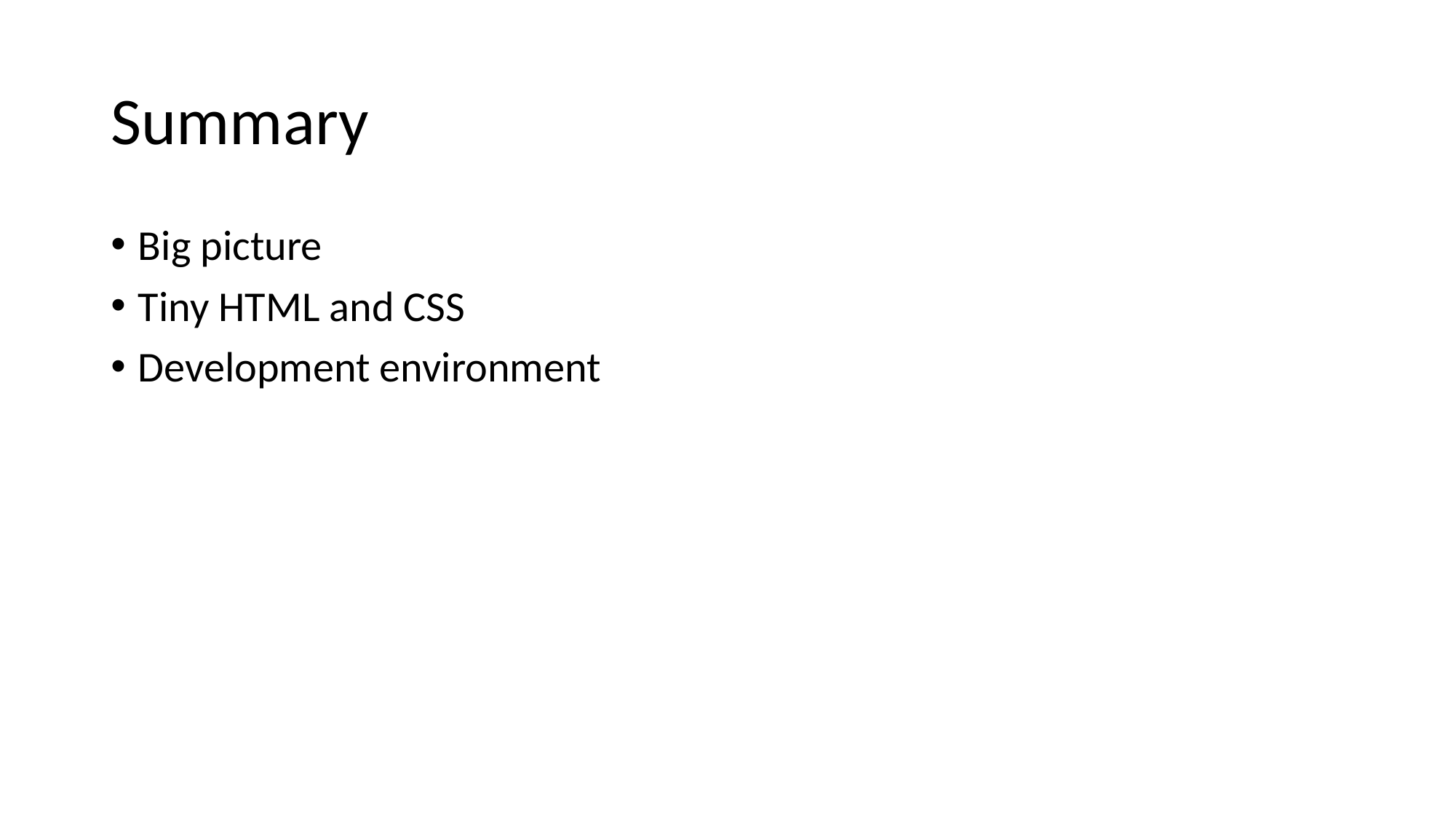

# Summary
Big picture
Tiny HTML and CSS
Development environment